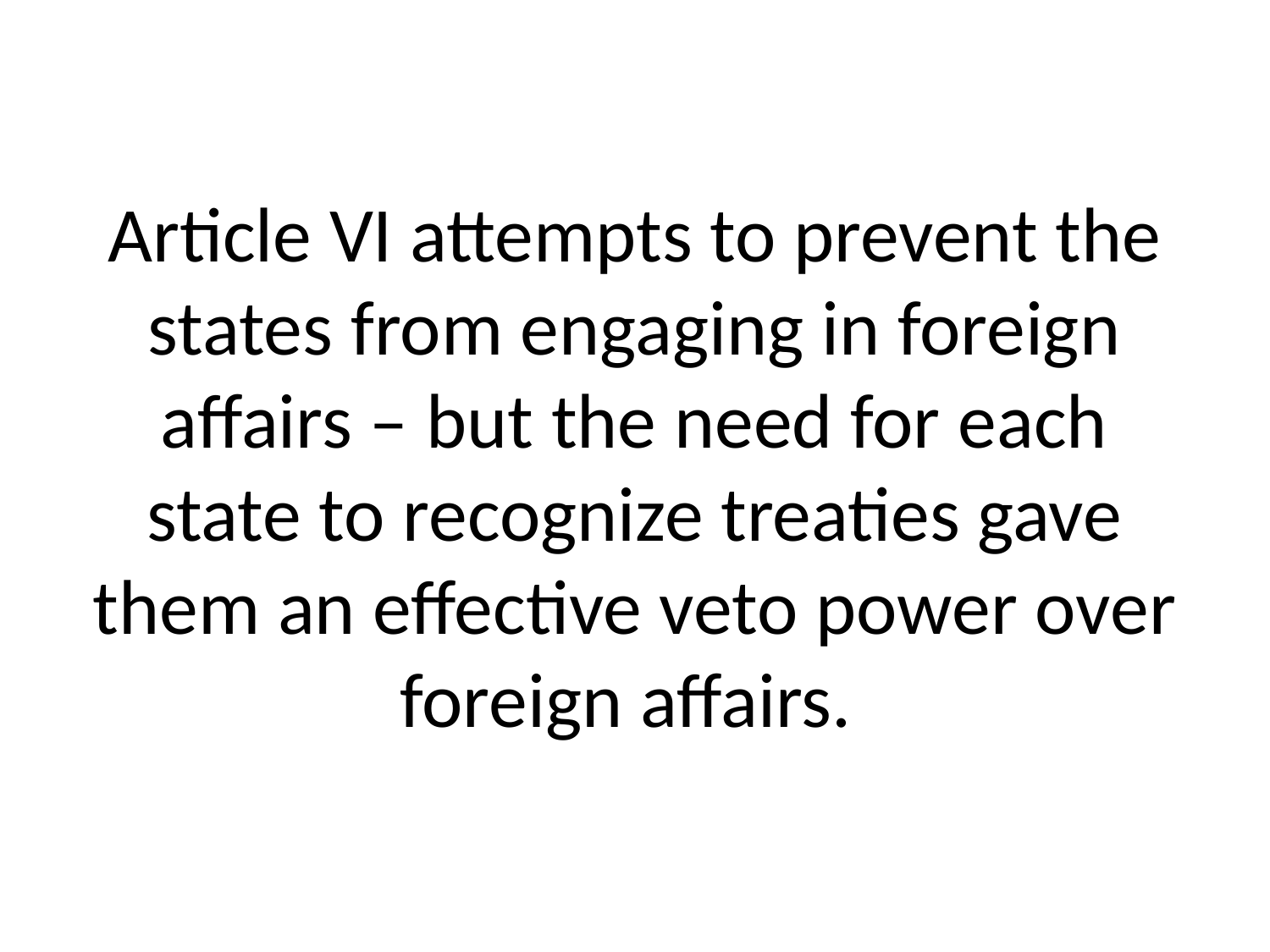

# Article VI attempts to prevent the states from engaging in foreign affairs – but the need for each state to recognize treaties gave them an effective veto power over foreign affairs.